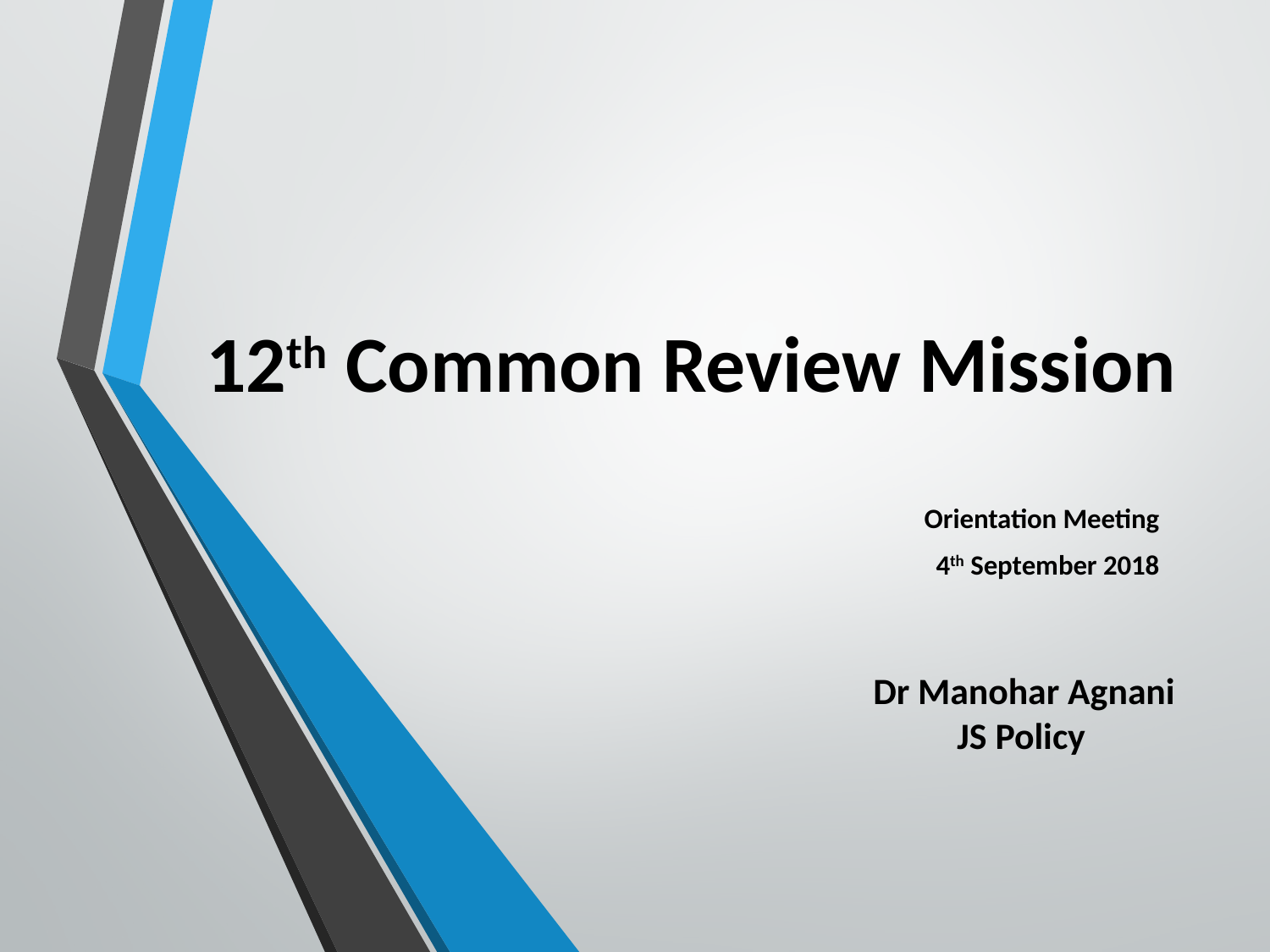

# 12th Common Review Mission
Orientation Meeting
4th September 2018

 Dr Manohar Agnani
JS Policy